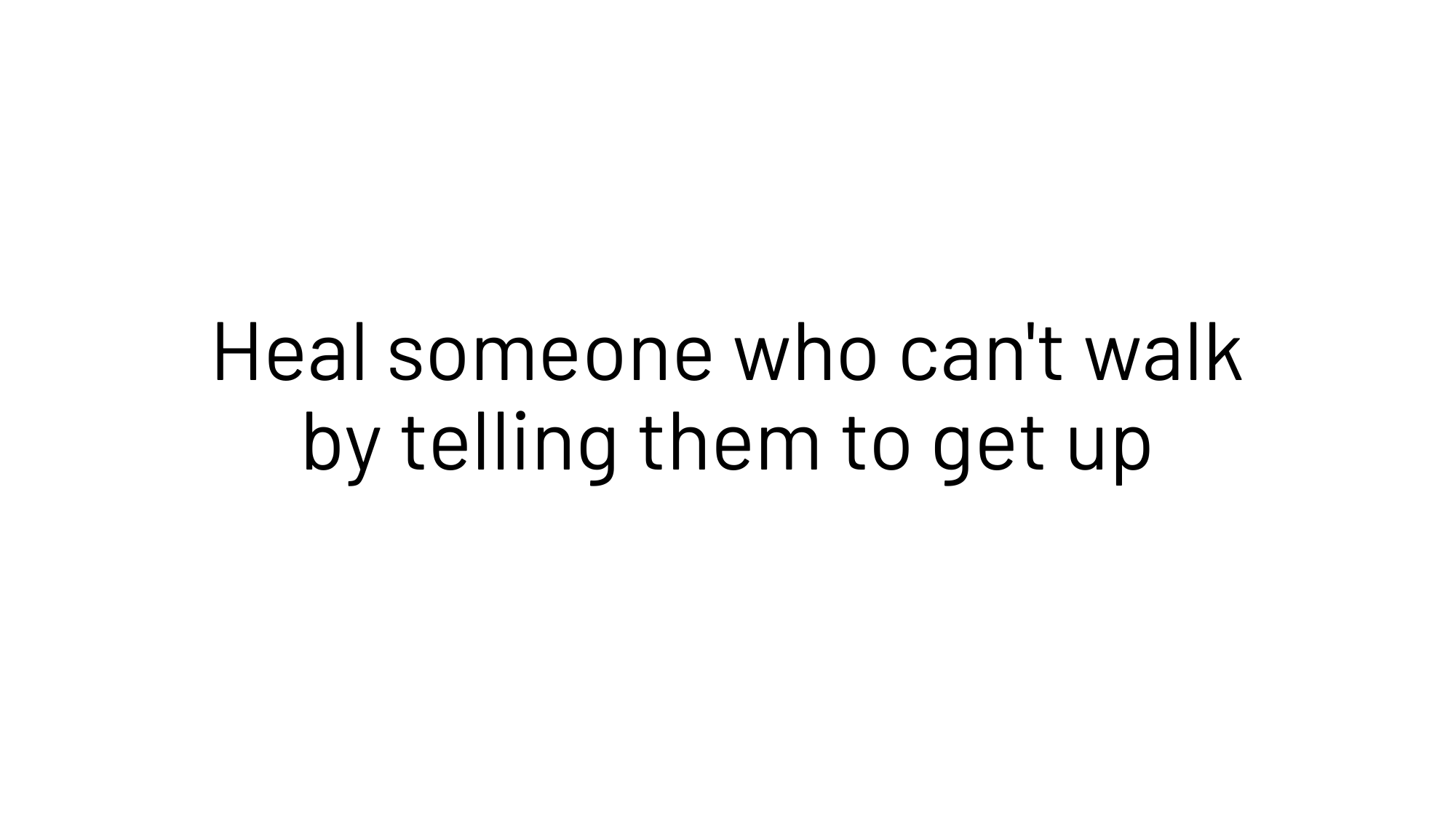

# Heal someone who can't walk by telling them to get up